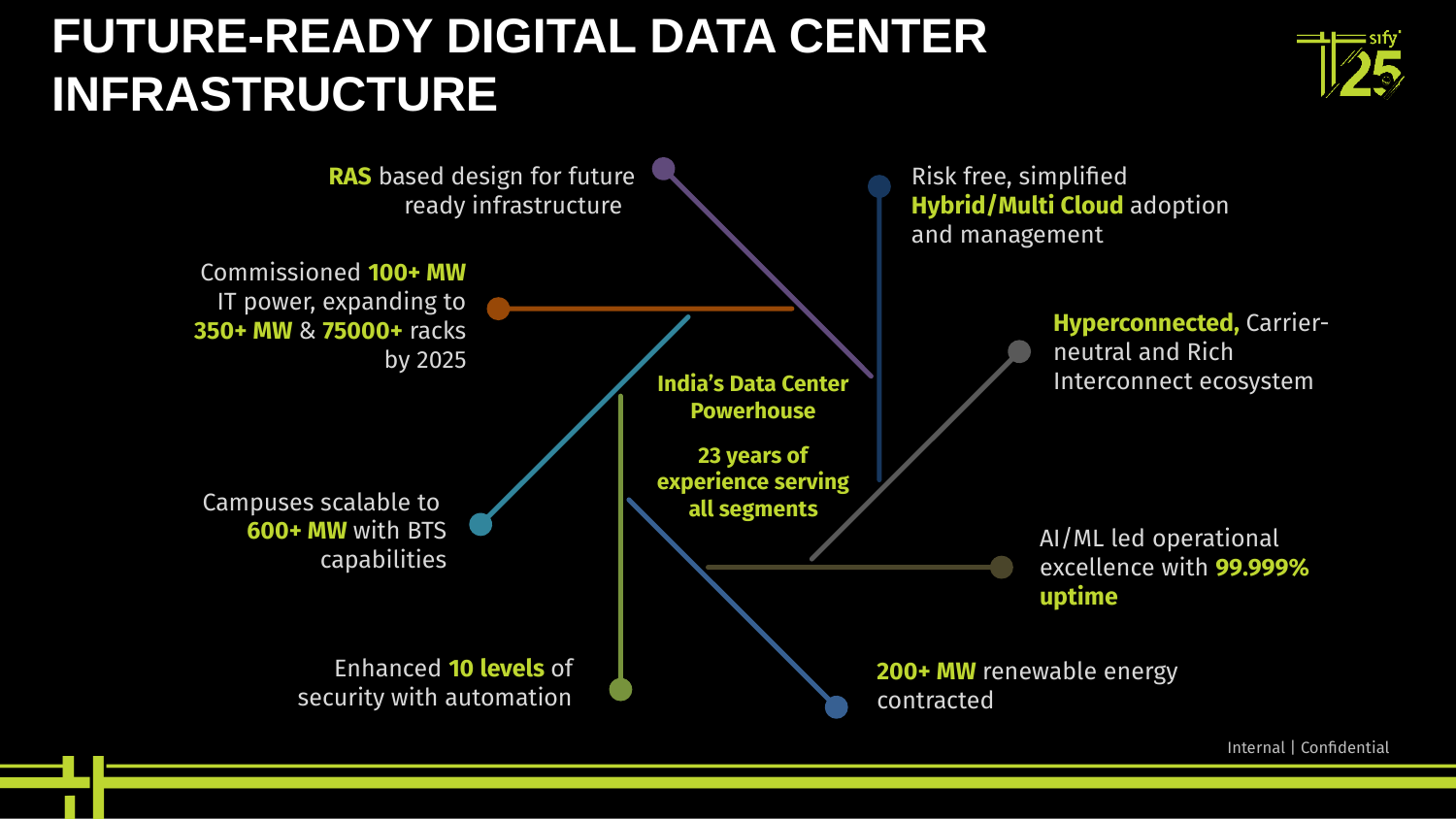

# Future-ready Digital DATA CENTER Infrastructure
RAS based design for future ready infrastructure
Risk free, simplified Hybrid/Multi Cloud adoption and management

Commissioned 100+ MW IT power, expanding to 350+ MW & 75000+ racks by 2025
Hyperconnected, Carrier-neutral and Rich Interconnect ecosystem
India’s Data Center Powerhouse
23 years of experience serving all segments
Campuses scalable to
600+ MW with BTS capabilities
AI/ML led operational excellence with 99.999% uptime
Enhanced 10 levels of security with automation
200+ MW renewable energy contracted